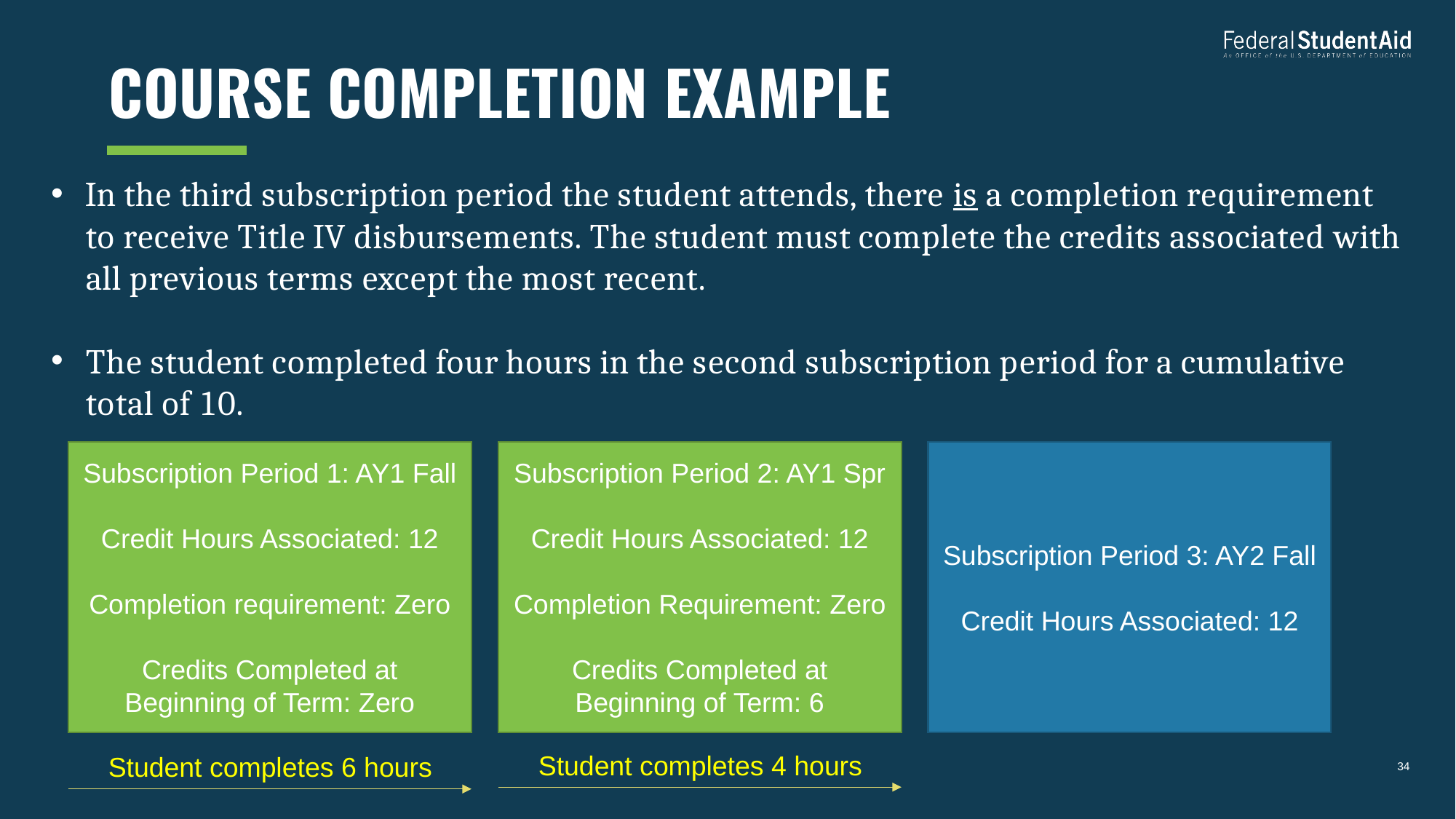

# Course completion example
In the third subscription period the student attends, there is a completion requirement to receive Title IV disbursements. The student must complete the credits associated with all previous terms except the most recent.

The student completed four hours in the second subscription period for a cumulative total of 10.
Subscription Period 1: AY1 Fall

Credit Hours Associated: 12

Completion requirement: Zero

Credits Completed at Beginning of Term: Zero
Subscription Period 2: AY1 Spr

Credit Hours Associated: 12

Completion Requirement: Zero

Credits Completed at Beginning of Term: 6
Subscription Period 3: AY2 Fall

Credit Hours Associated: 12
Student completes 4 hours
Student completes 6 hours
34